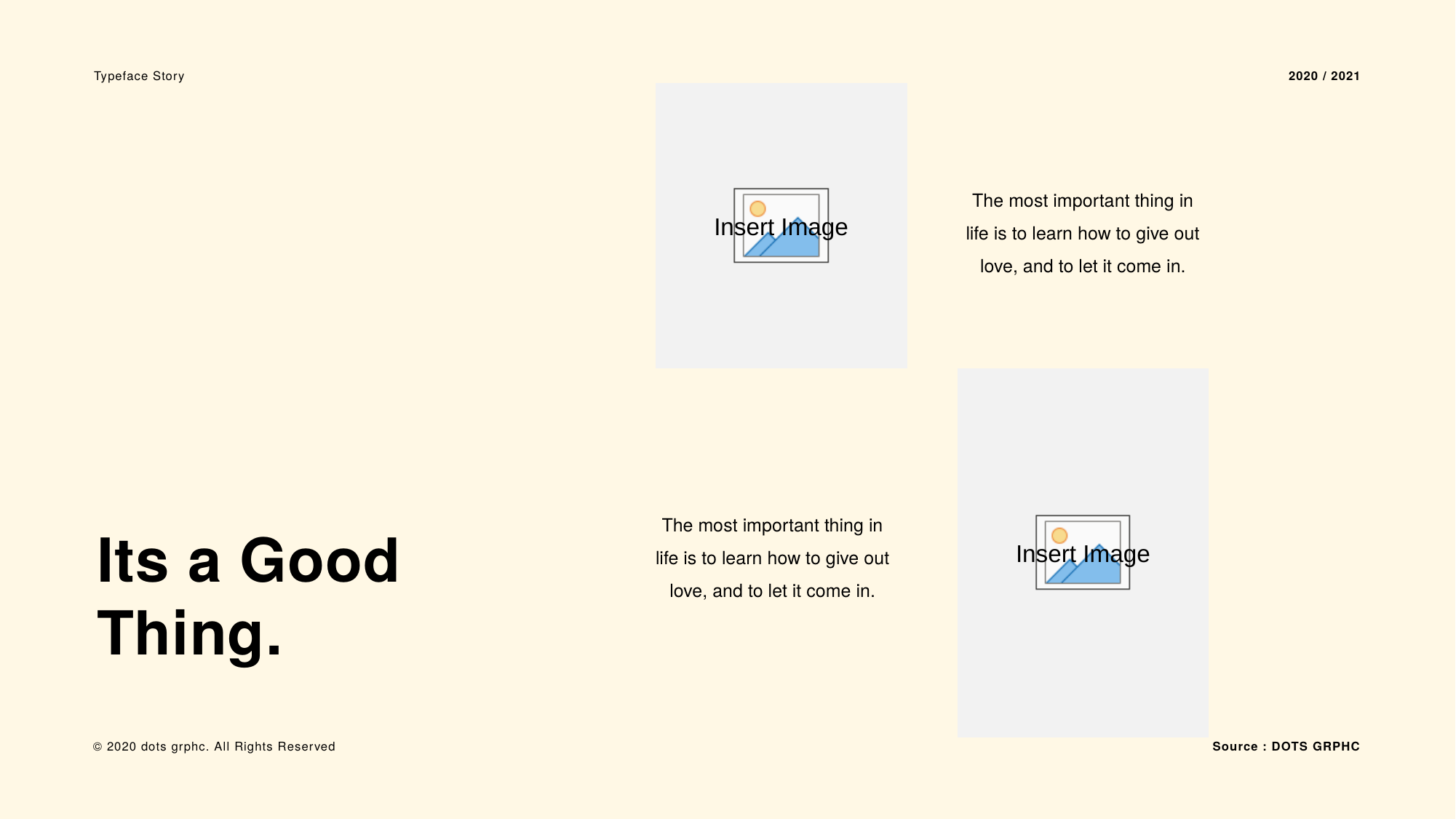

Typeface Story
2020 / 2021

The most important thing in life is to learn how to give out love, and to let it come in.

The most important thing in life is to learn how to give out love, and to let it come in.
Its a Good Thing.
Source : DOTS GRPHC
© 2020 dots grphc. All Rights Reserved